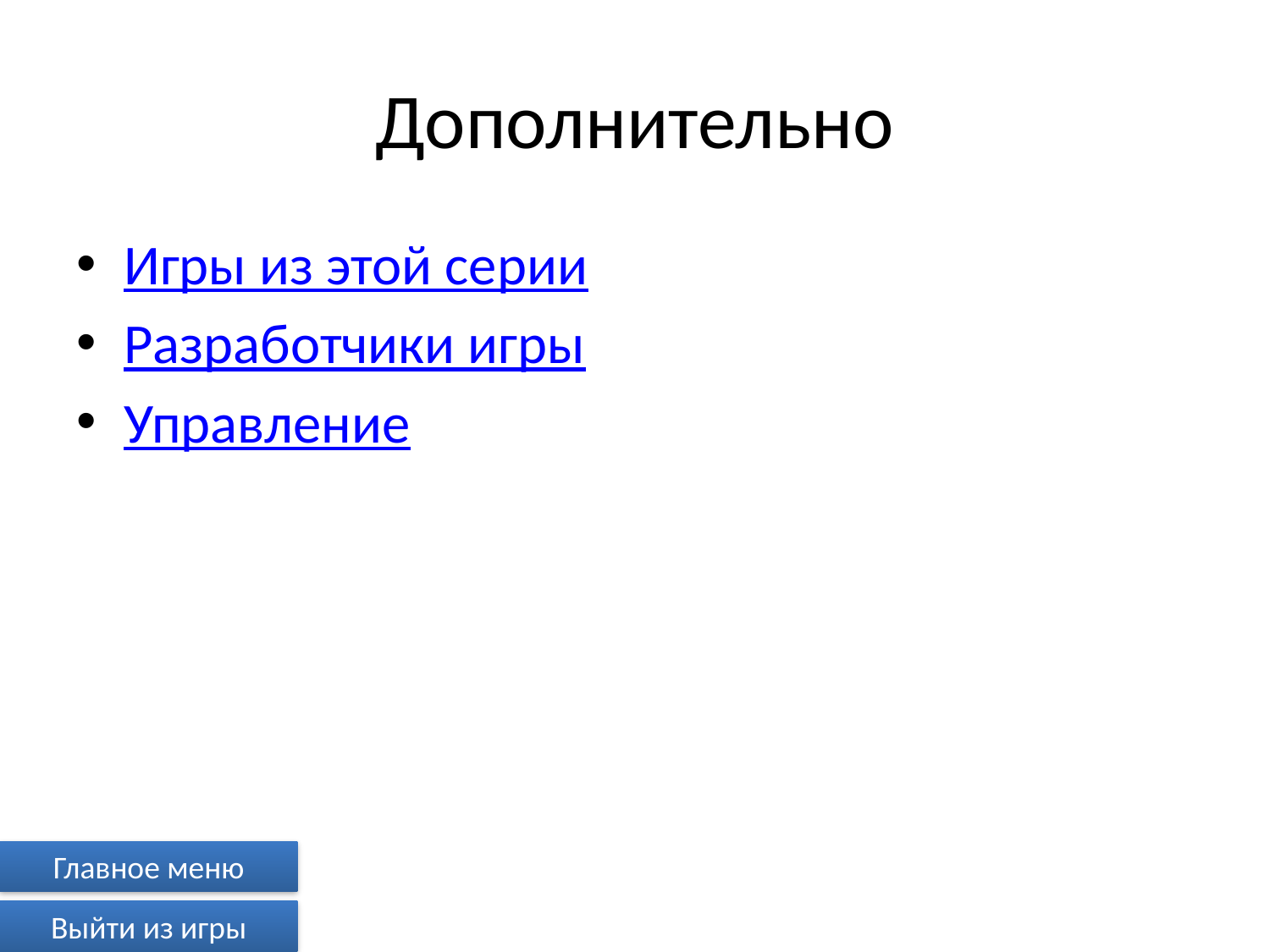

# Дополнительно
Игры из этой серии
Разработчики игры
Управление
Главное меню
Выйти из игры